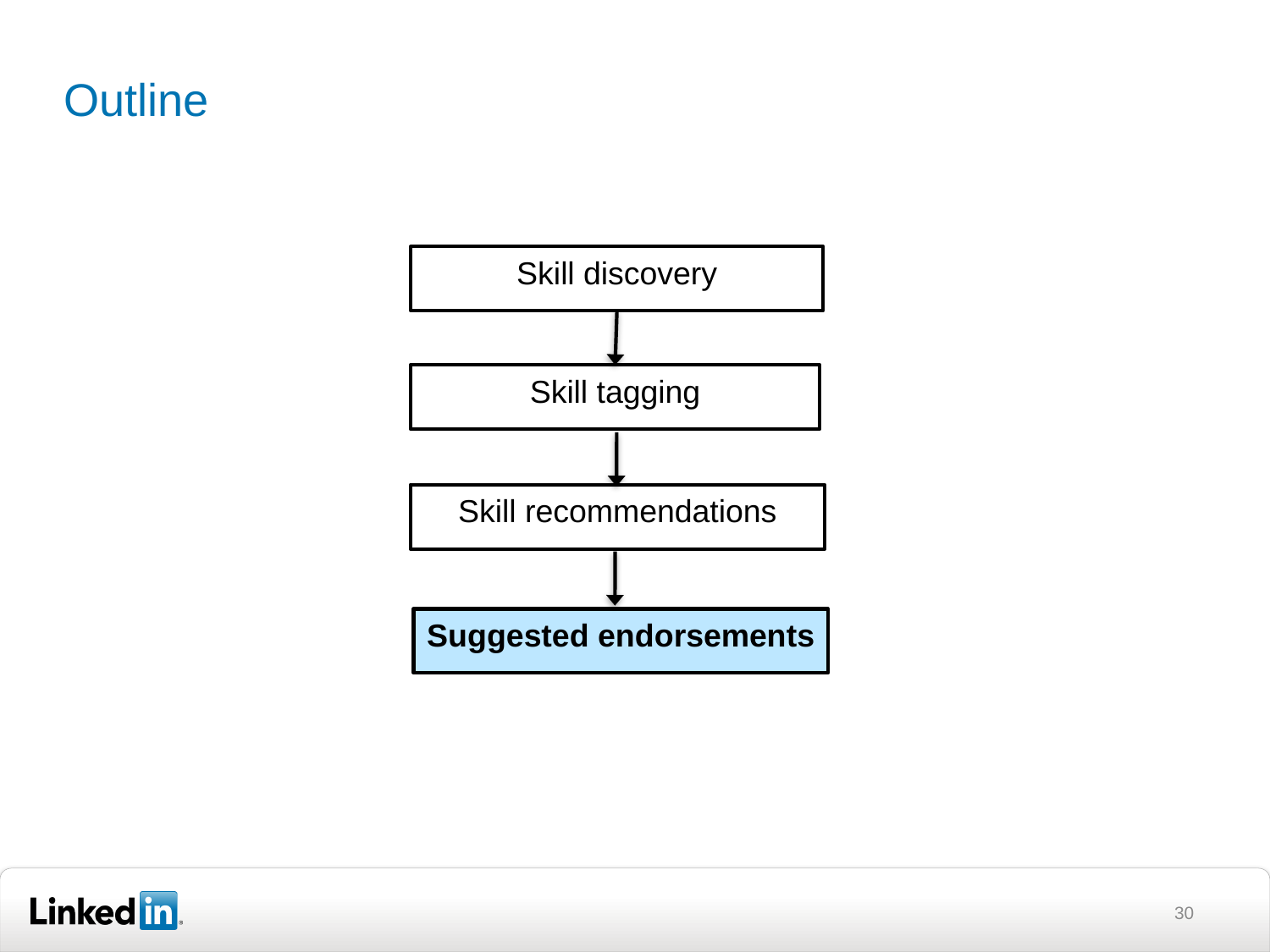

# Outline
Skill discovery
Skill tagging
Skill recommendations
Suggested endorsements
30